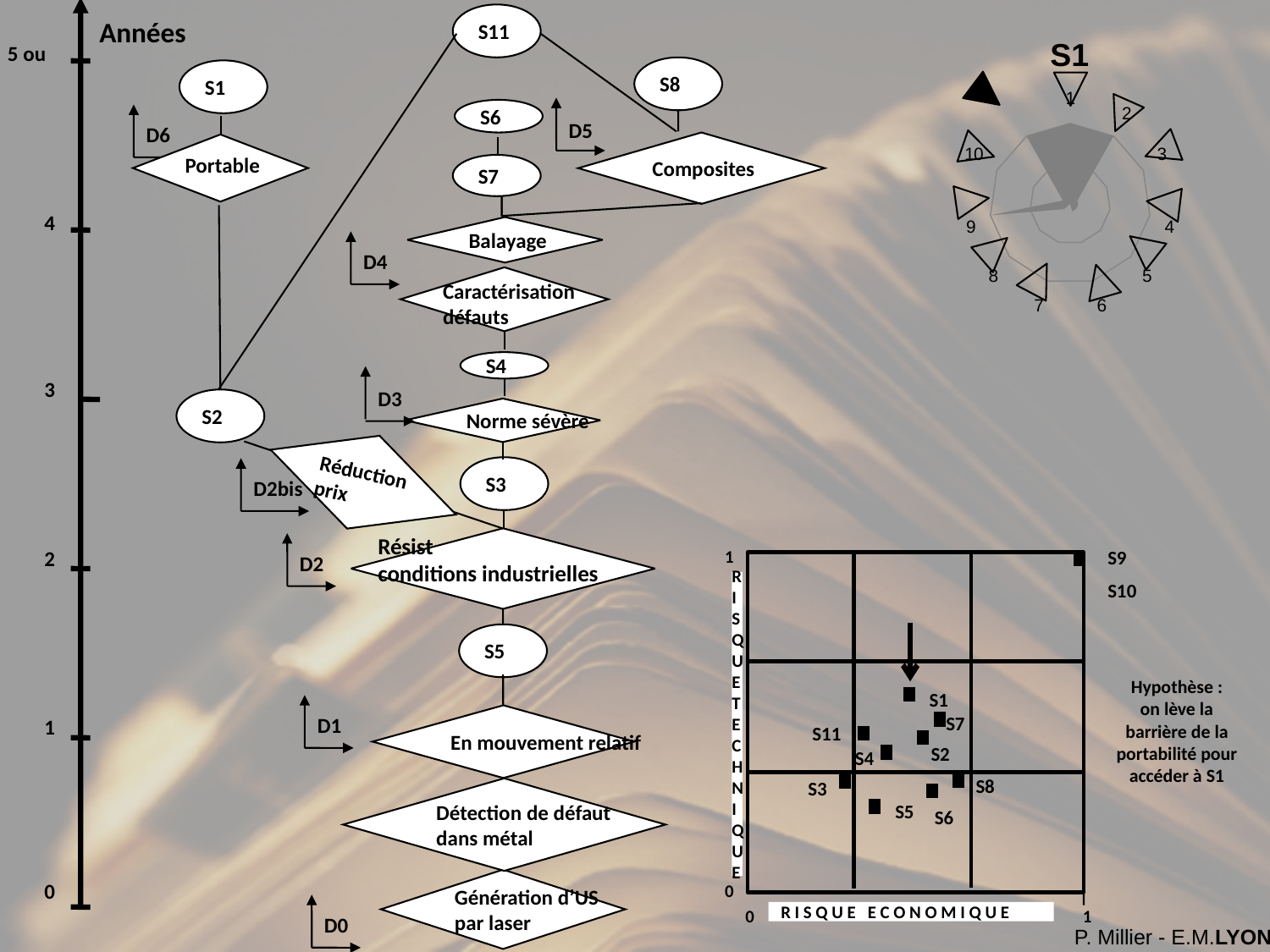

S11
Années

### Chart:

| Category | S1 |
|---|---|
5 ou

S8
S1

D6

Portable

D5

S6

Composites

S7

4

Balayage

D4

Caractérisation
défauts
S4

D3

3
S2

Réduction
prix

D2bis

Norme sévère

S3
Résist
conditions industrielles

D2

2
1
S9
S10

R
I
S
Q
U
E
T
E
C
H
N
I
Q
U
E
S5
Hypothèse :
on lève la barrière de la portabilité pour accéder à S1

S1

D1

S7

En mouvement relatif

1

S11

S2

S4

S8
S3

Détection de défaut
dans métal

S5
S6

Génération d’US
par laser
0
0

D0

0
1
R I S Q U E   E C O N O M I Q U E